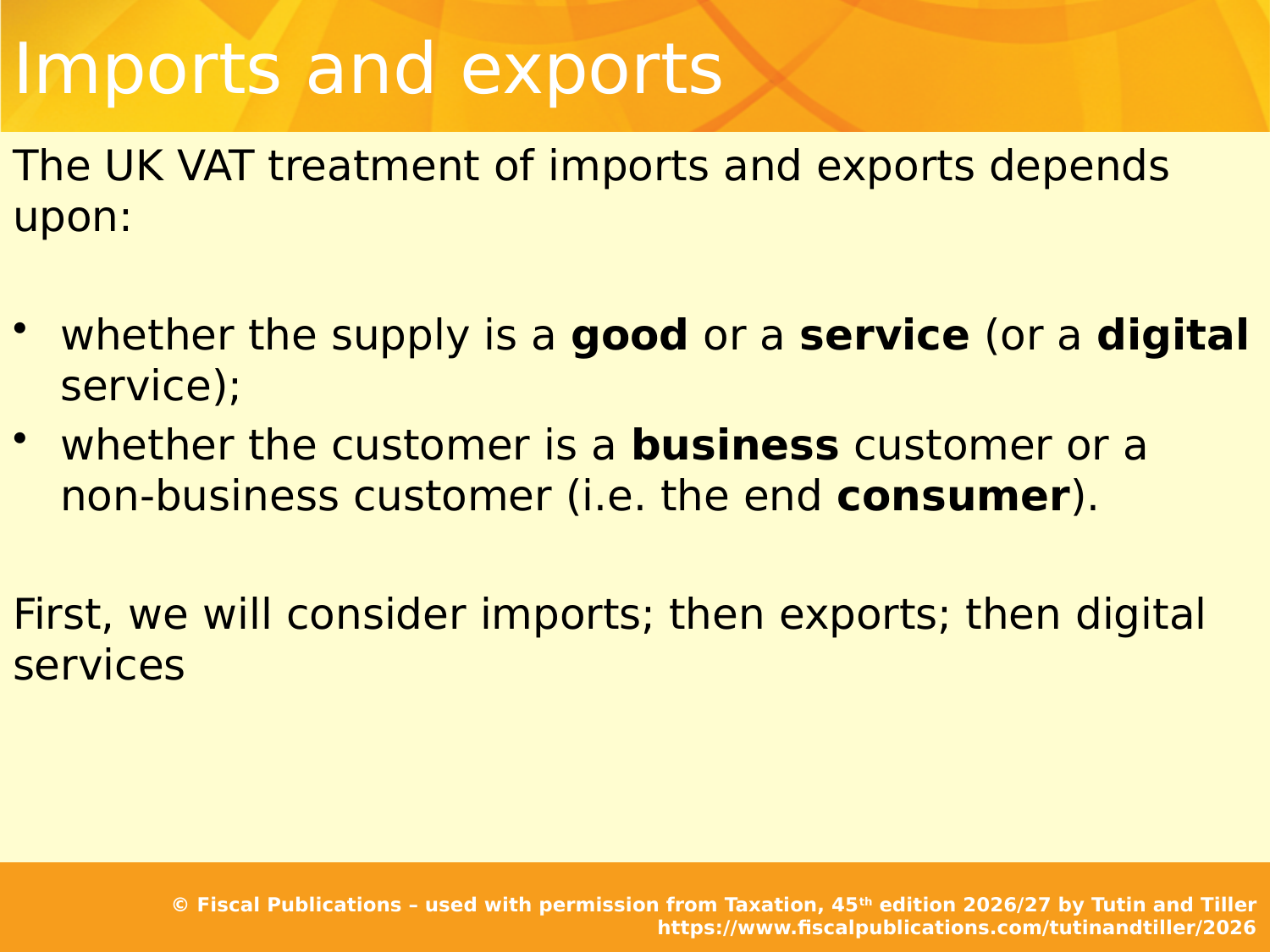

# Imports and exports
The UK VAT treatment of imports and exports depends upon:

whether the supply is a good or a service (or a digital service);
whether the customer is a business customer or a non-business customer (i.e. the end consumer).

First, we will consider imports; then exports; then digital services